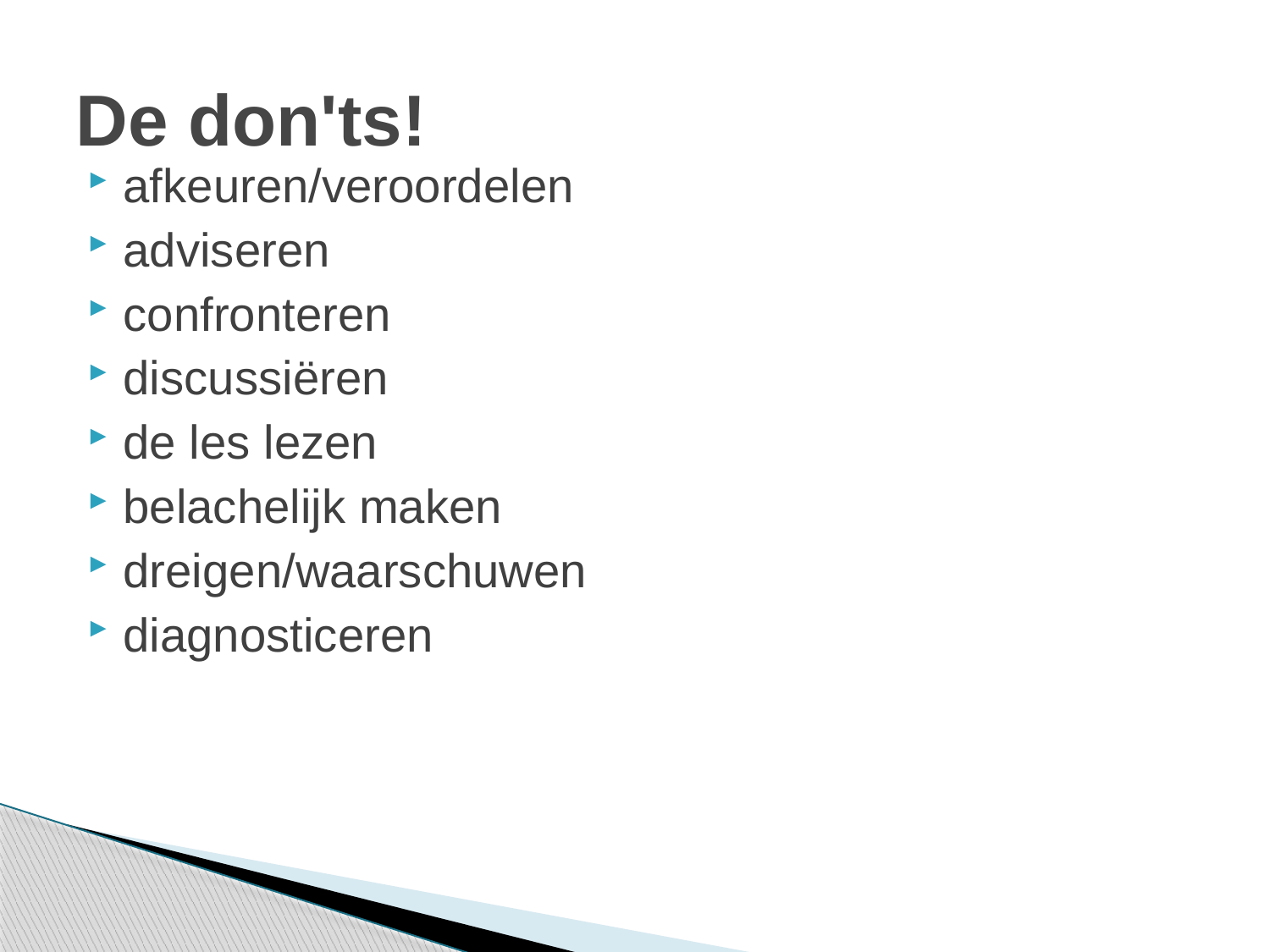

# De don'ts!
afkeuren/veroordelen
adviseren
confronteren
discussiëren
de les lezen
belachelijk maken
dreigen/waarschuwen
diagnosticeren